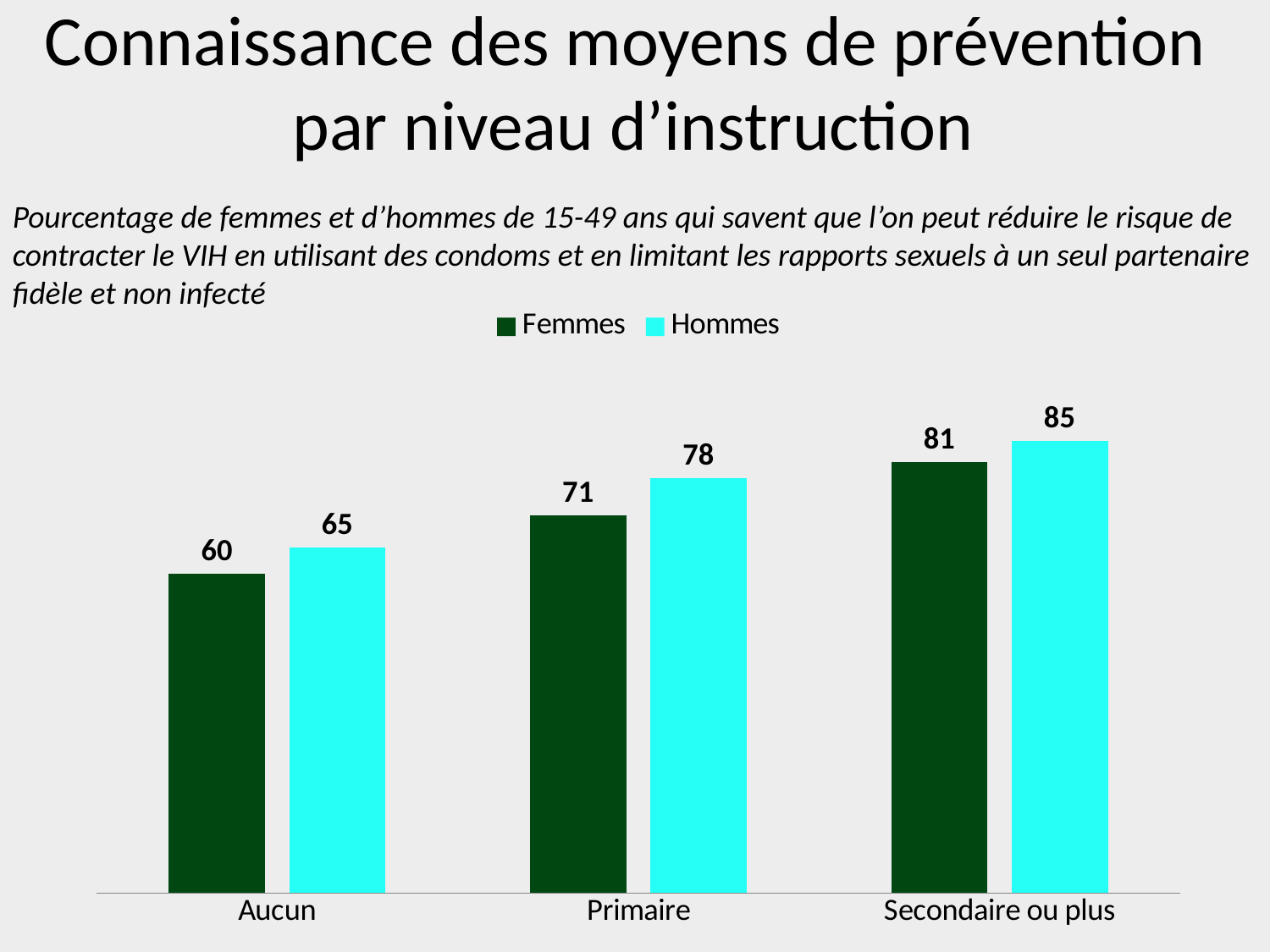

# Connaissance des moyens de prévention par niveau d’instruction
Pourcentage de femmes et d’hommes de 15-49 ans qui savent que l’on peut réduire le risque de contracter le VIH en utilisant des condoms et en limitant les rapports sexuels à un seul partenaire fidèle et non infecté

### Chart

| Category | Femmes | Hommes |
|---|---|---|
| Aucun | 60.0 | 65.0 |
| Primaire | 71.0 | 78.0 |
| Secondaire ou plus | 81.0 | 85.0 |